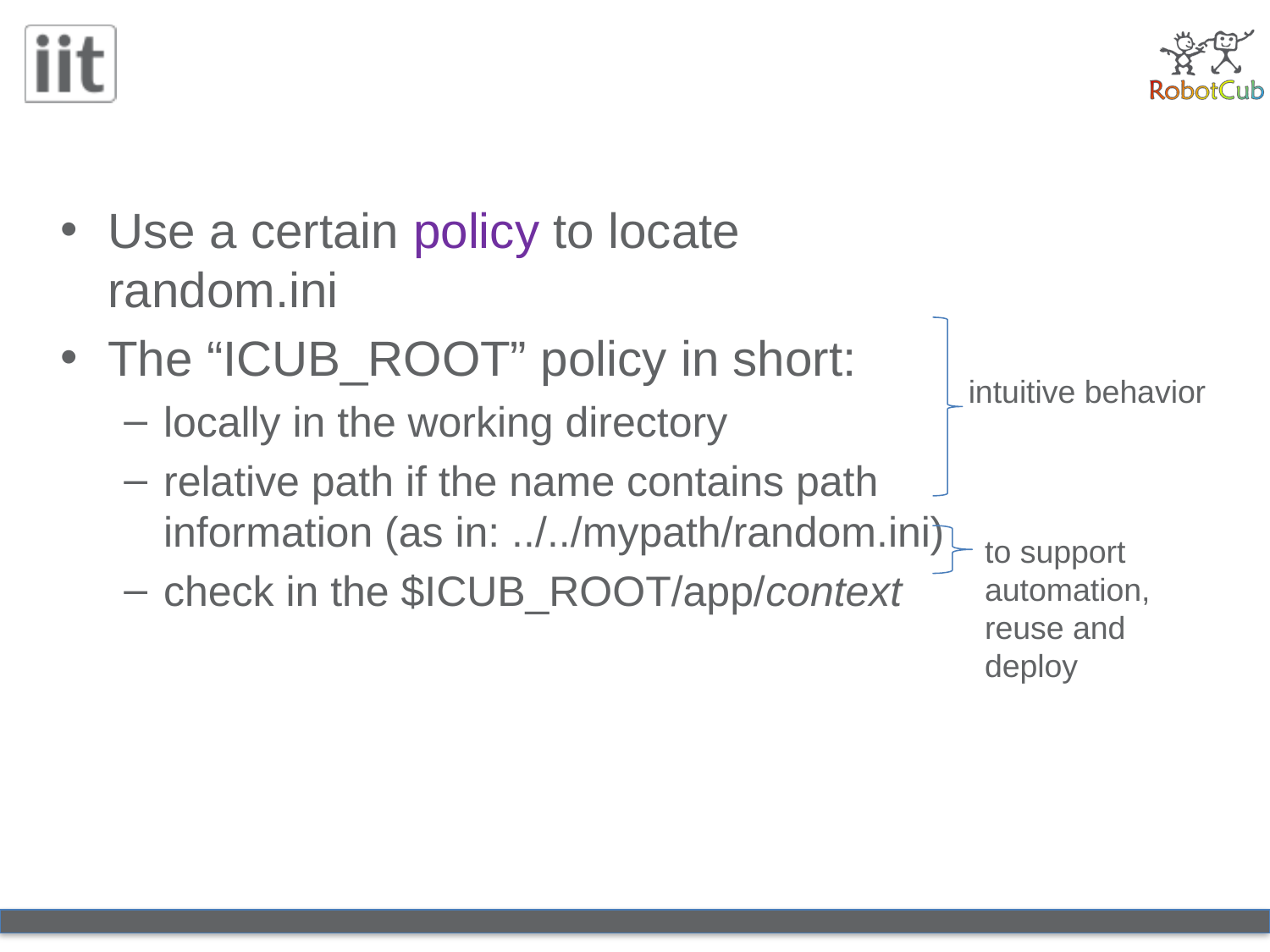

#
Use a certain policy to locate random.ini
The “ICUB_ROOT” policy in short:
locally in the working directory
relative path if the name contains path information (as in: ../../mypath/random.ini)
check in the $ICUB_ROOT/app/context

intuitive behavior

to support  automation, reuse and deploy